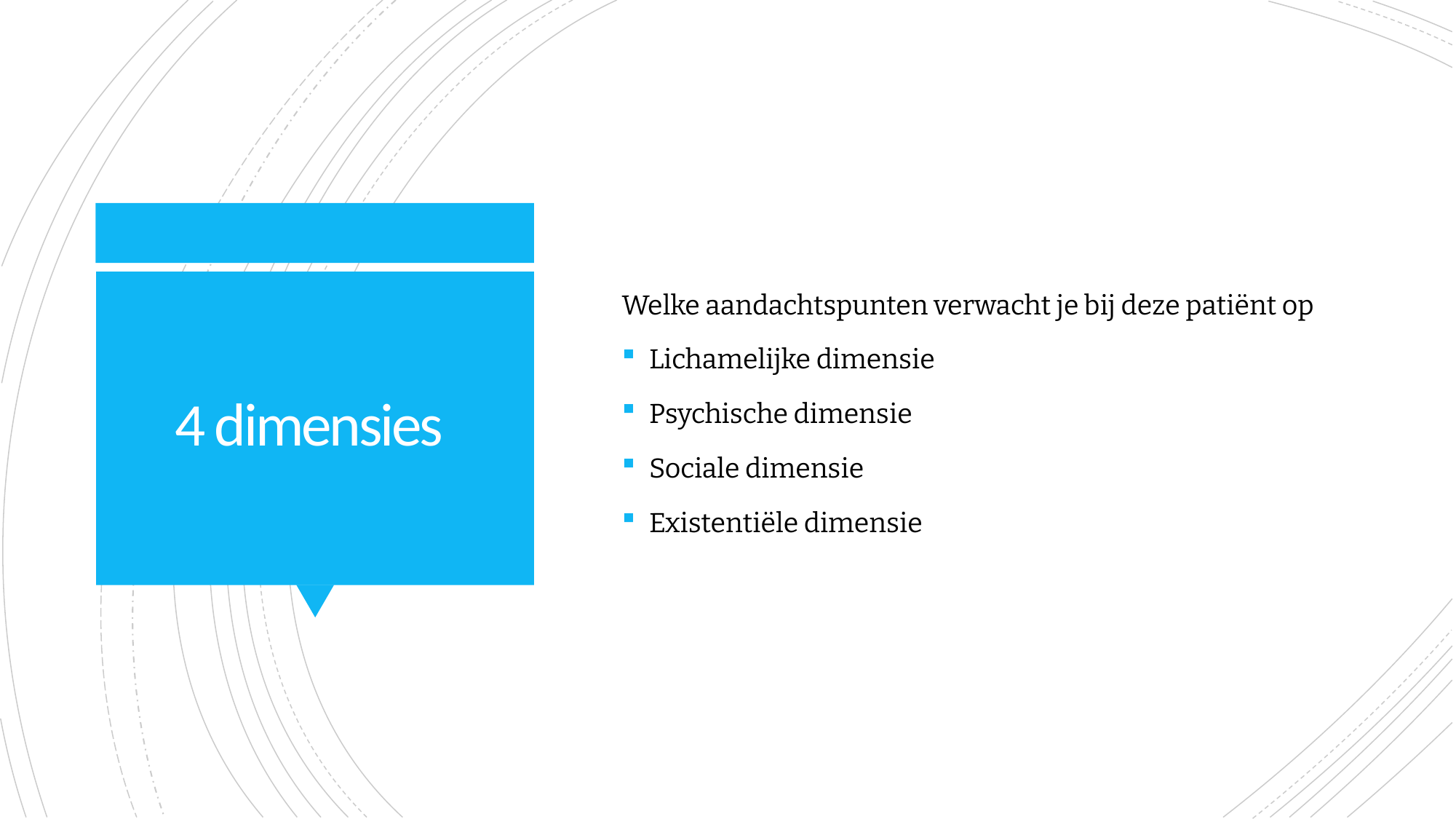

Welke aandachtspunten verwacht je bij deze patiënt op
Lichamelijke dimensie
Psychische dimensie
Sociale dimensie
Existentiële dimensie
# 4 dimensies